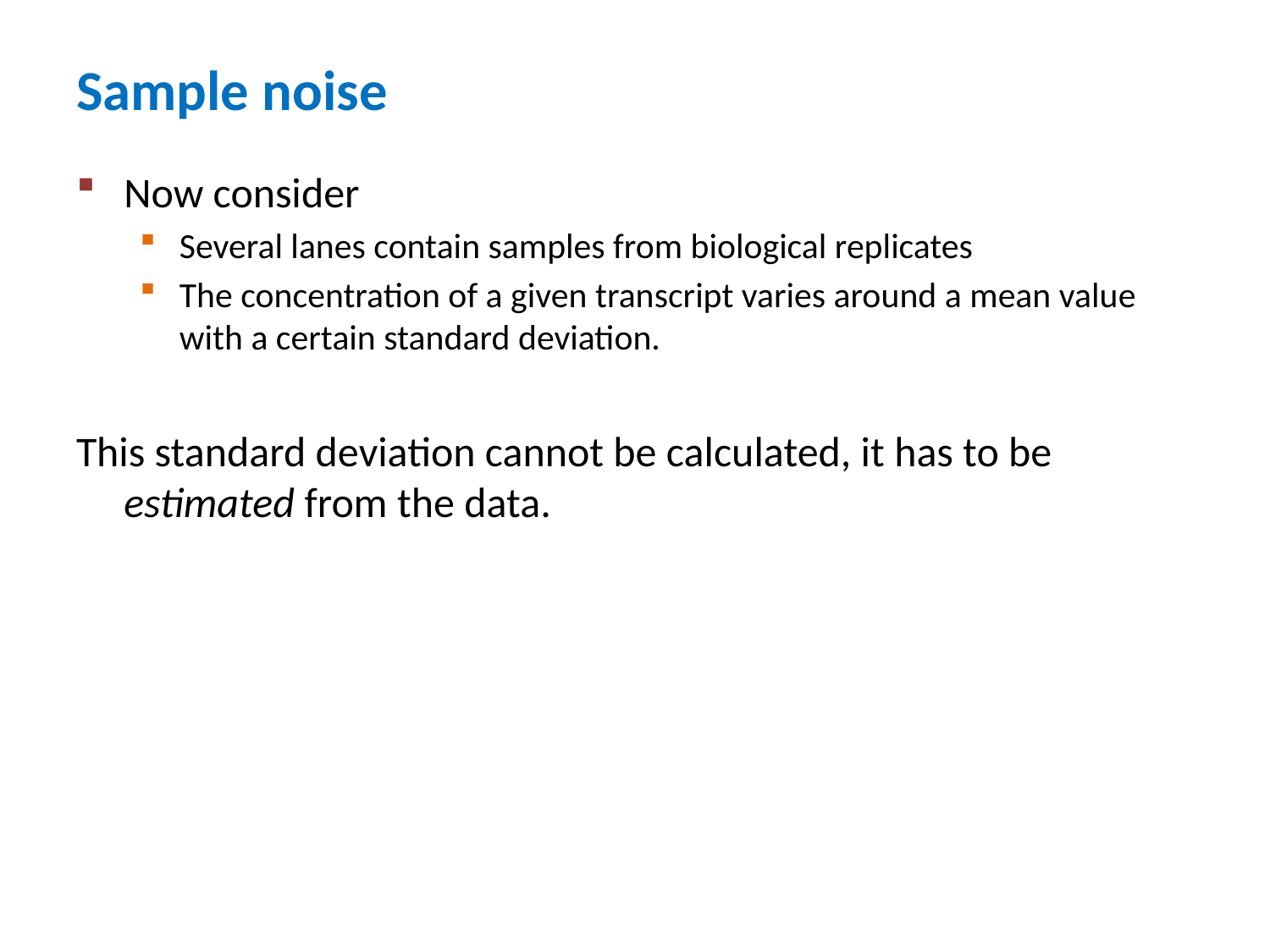

Sample noise
Now consider
Several lanes contain samples from biological replicates
The concentration of a given transcript varies around a mean value with a certain standard deviation.

This standard deviation cannot be calculated, it has to be estimated from the data.